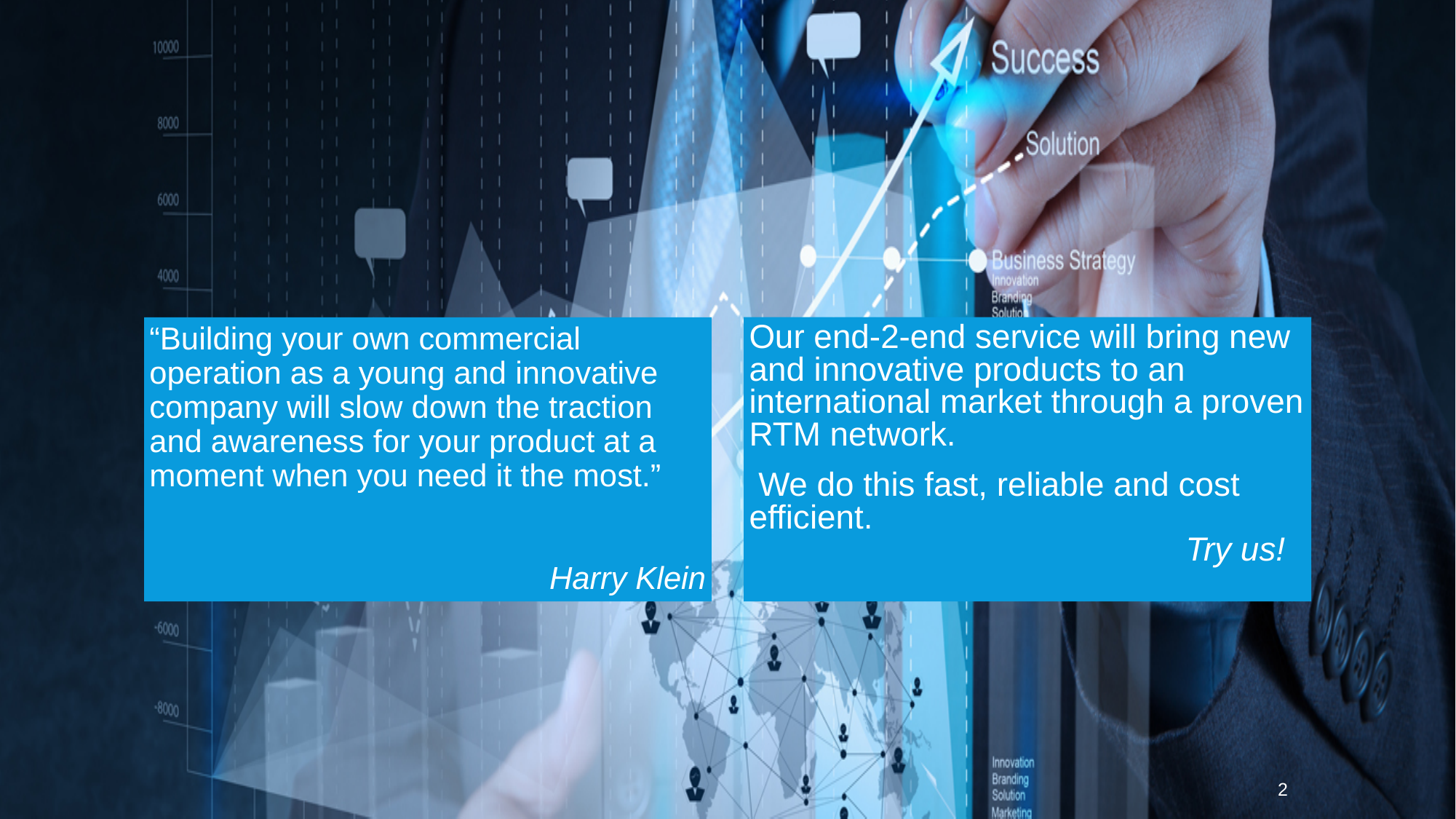

Our end-2-end service will bring new and innovative products to an international market through a proven RTM network.
 We do this fast, reliable and cost efficient. 
				Try us!
“Building your own commercial operation as a young and innovative company will slow down the traction and awareness for your product at a moment when you need it the most.”

Harry Klein
2